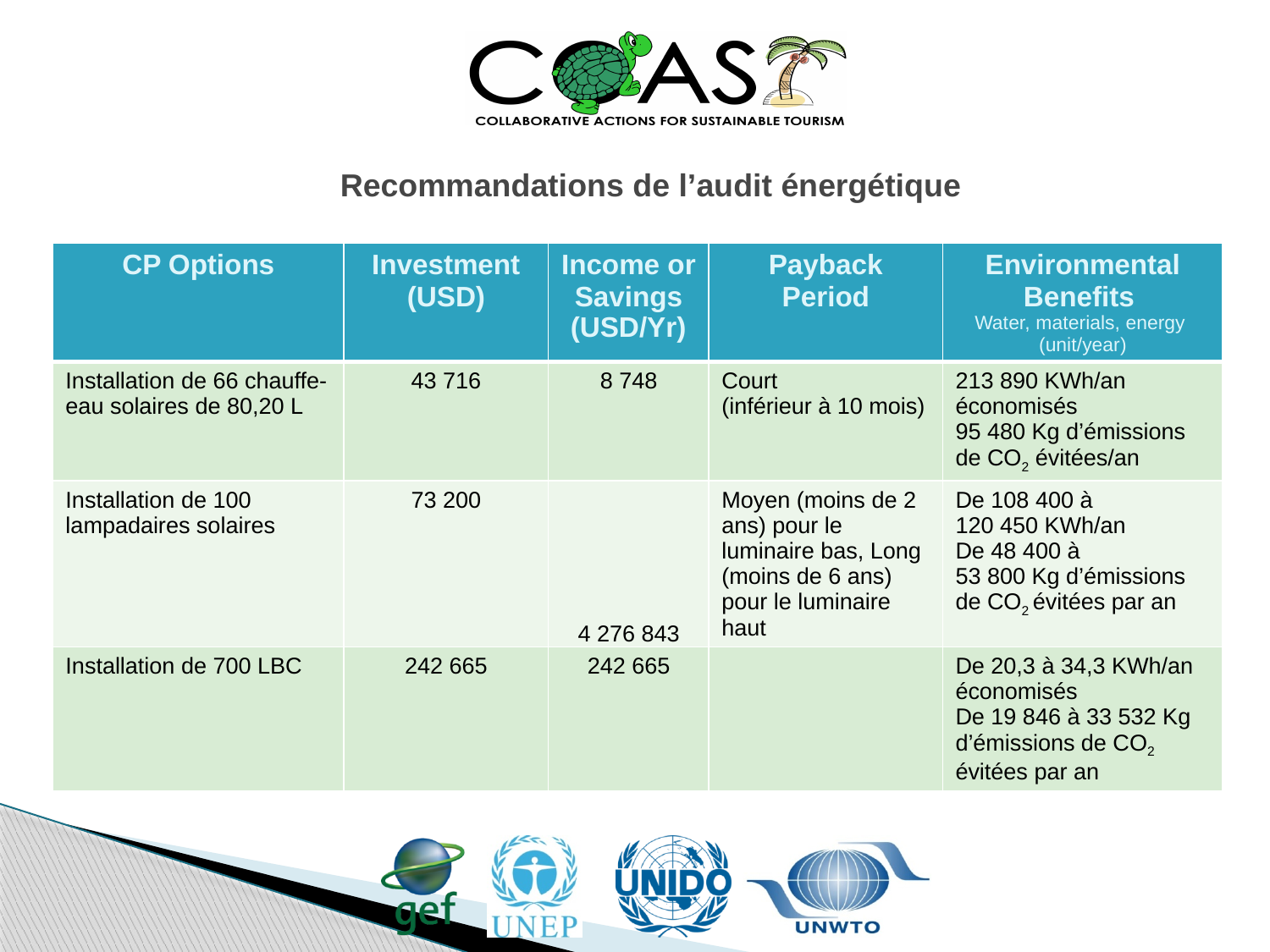

Recommandations de l’audit énergétique
| CP Options | Investment (USD) | Income or Savings (USD/Yr) | Payback Period | Environmental Benefits Water, materials, energy (unit/year) |
| --- | --- | --- | --- | --- |
| Installation de 66 chauffe-eau solaires de 80,20 L | 43 716 | 8 748 | Court (inférieur à 10 mois) | 213 890 KWh/an économisés 95 480 Kg d’émissions de CO2 évitées/an |
| Installation de 100 lampadaires solaires | 73 200 | 4 276 843 | Moyen (moins de 2 ans) pour le luminaire bas, Long (moins de 6 ans) pour le luminaire haut | De 108 400 à 120 450 KWh/an De 48 400 à 53 800 Kg d’émissions de CO2 évitées par an |
| Installation de 700 LBC | 242 665 | 242 665 |  | De 20,3 à 34,3 KWh/an économisés De 19 846 à 33 532 Kg d’émissions de CO2 évitées par an |